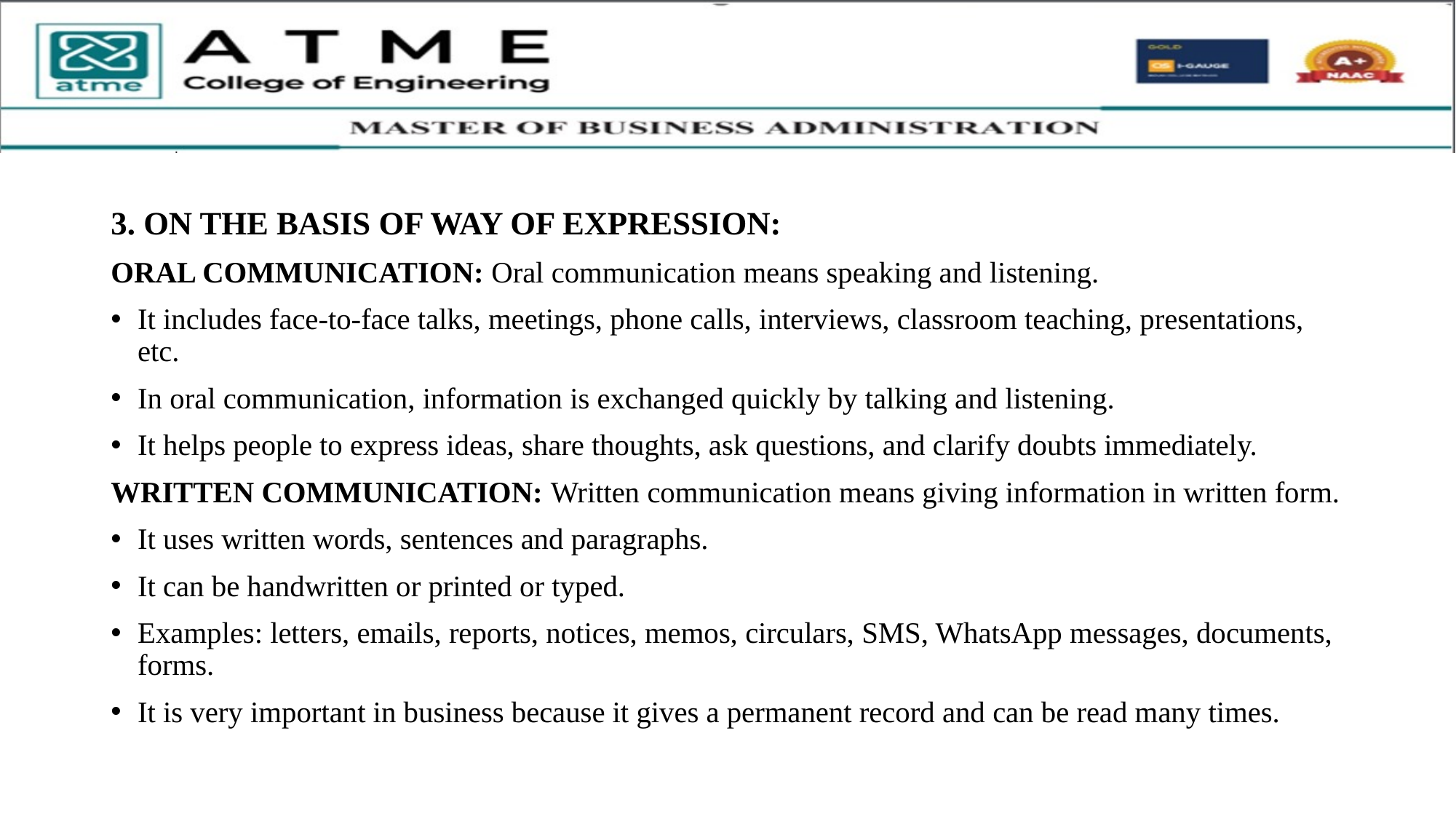

3. ON THE BASIS OF WAY OF EXPRESSION:
ORAL COMMUNICATION: Oral communication means speaking and listening.
It includes face-to-face talks, meetings, phone calls, interviews, classroom teaching, presentations, etc.
In oral communication, information is exchanged quickly by talking and listening.
It helps people to express ideas, share thoughts, ask questions, and clarify doubts immediately.
WRITTEN COMMUNICATION: Written communication means giving information in written form.
It uses written words, sentences and paragraphs.
It can be handwritten or printed or typed.
Examples: letters, emails, reports, notices, memos, circulars, SMS, WhatsApp messages, documents, forms.
It is very important in business because it gives a permanent record and can be read many times.